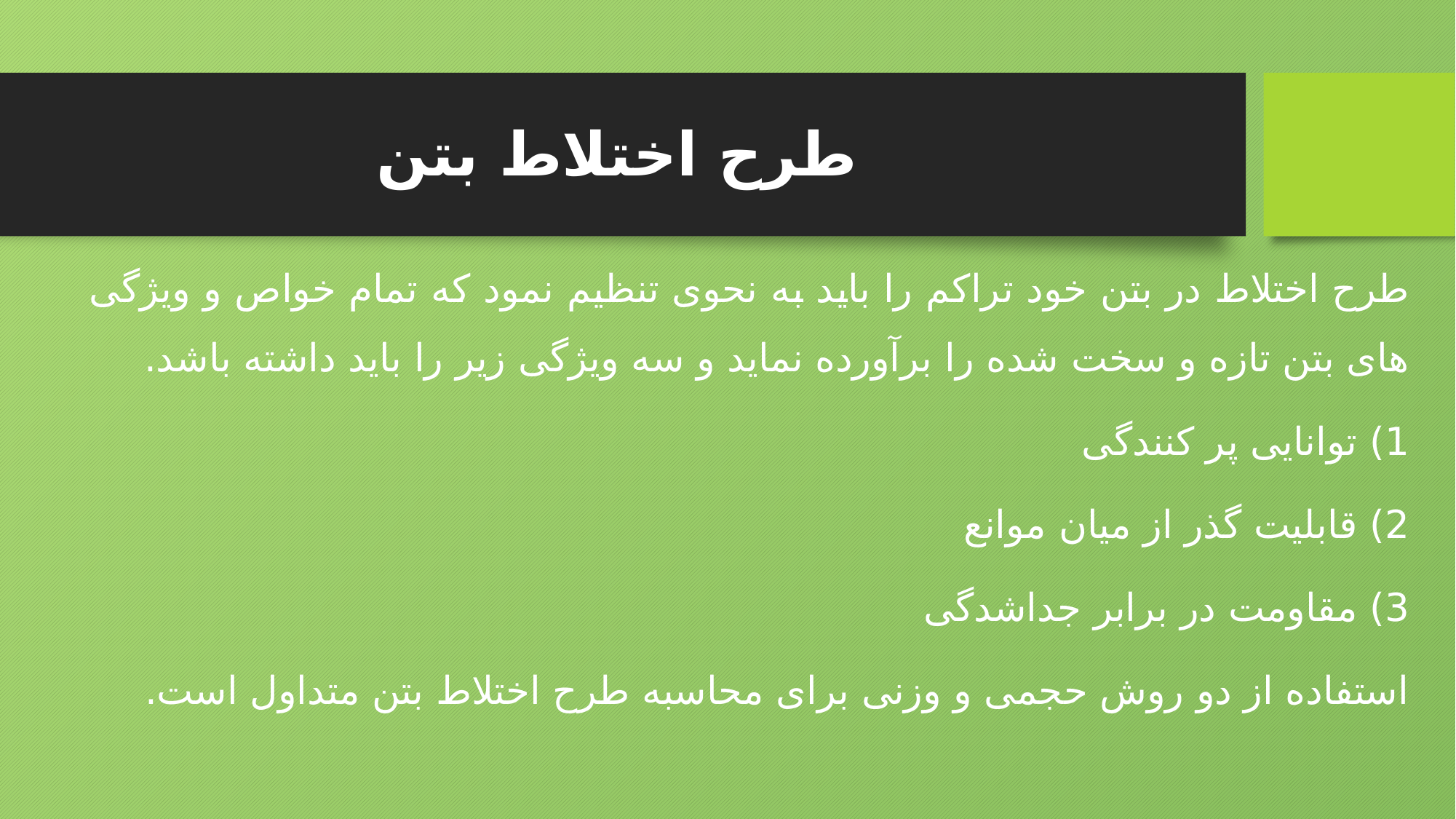

# طرح اختلاط بتن
طرح اختلاط در بتن خود تراکم را باید به نحوی تنظیم نمود که تمام خواص و ویژگی های بتن تازه و سخت شده را برآورده نماید و سه ویژگی زیر را باید داشته باشد.
1) توانایی پر کنندگی
2) قابلیت گذر از میان موانع
3) مقاومت در برابر جداشدگی
استفاده از دو روش حجمی و وزنی برای محاسبه طرح اختلاط بتن متداول است.